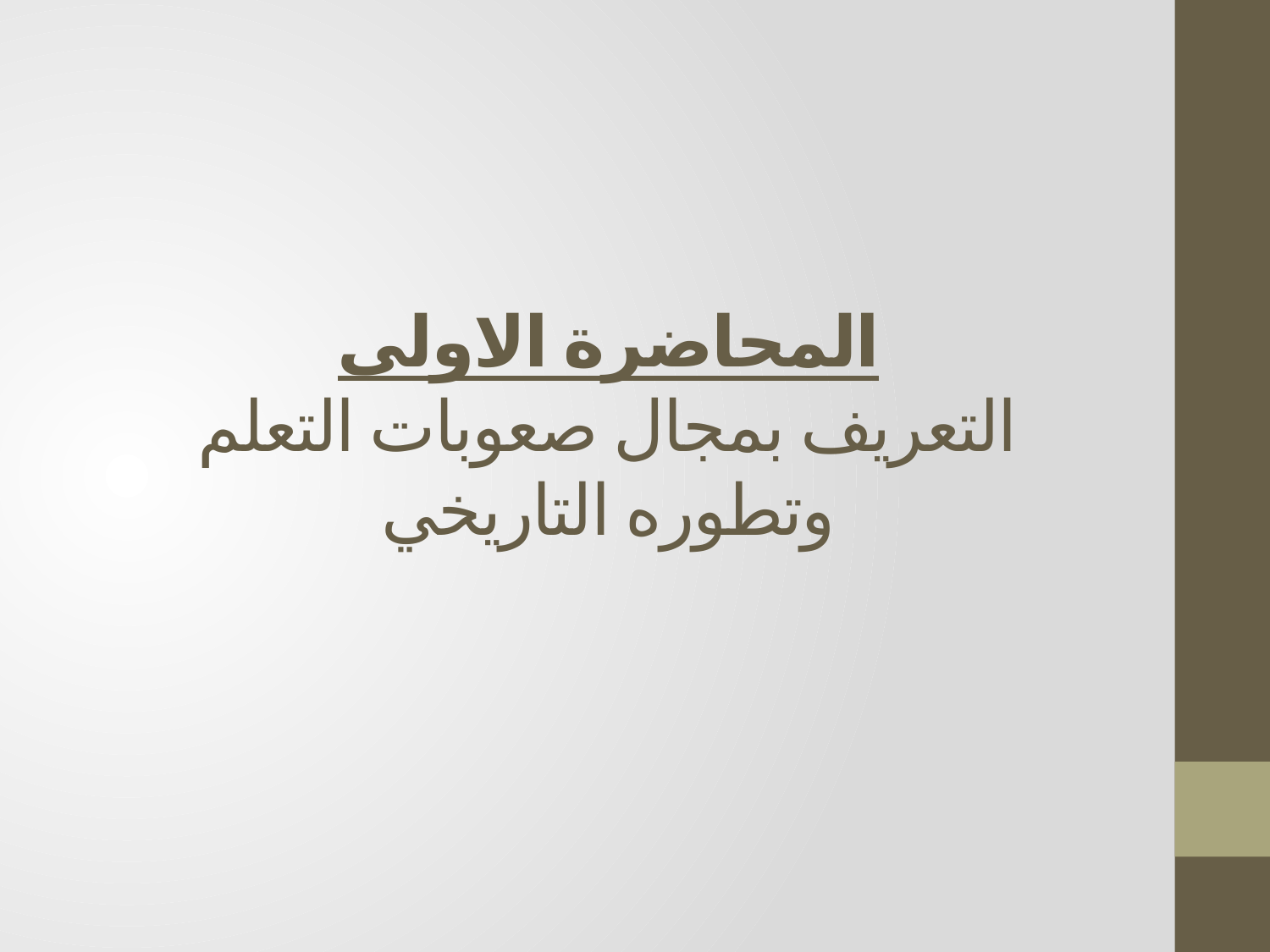

# المحاضرة الاولى التعريف بمجال صعوبات التعلم وتطوره التاريخي